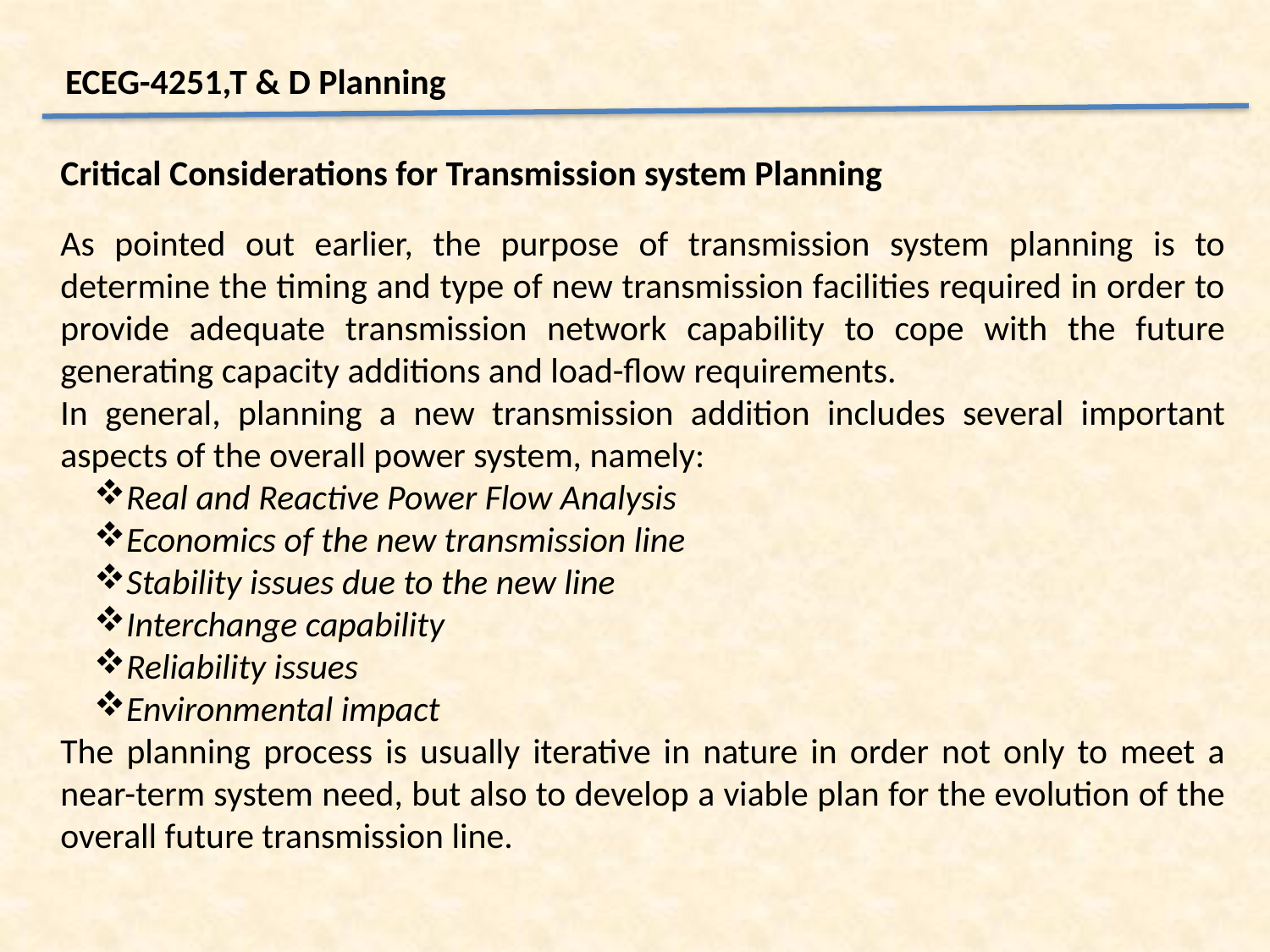

ECEG-4251,T & D Planning
Critical Considerations for Transmission system Planning
As pointed out earlier, the purpose of transmission system planning is to determine the timing and type of new transmission facilities required in order to provide adequate transmission network capability to cope with the future generating capacity additions and load-flow requirements.
In general, planning a new transmission addition includes several important aspects of the overall power system, namely:
Real and Reactive Power Flow Analysis
Economics of the new transmission line
Stability issues due to the new line
Interchange capability
Reliability issues
Environmental impact
The planning process is usually iterative in nature in order not only to meet a near-term system need, but also to develop a viable plan for the evolution of the overall future transmission line.